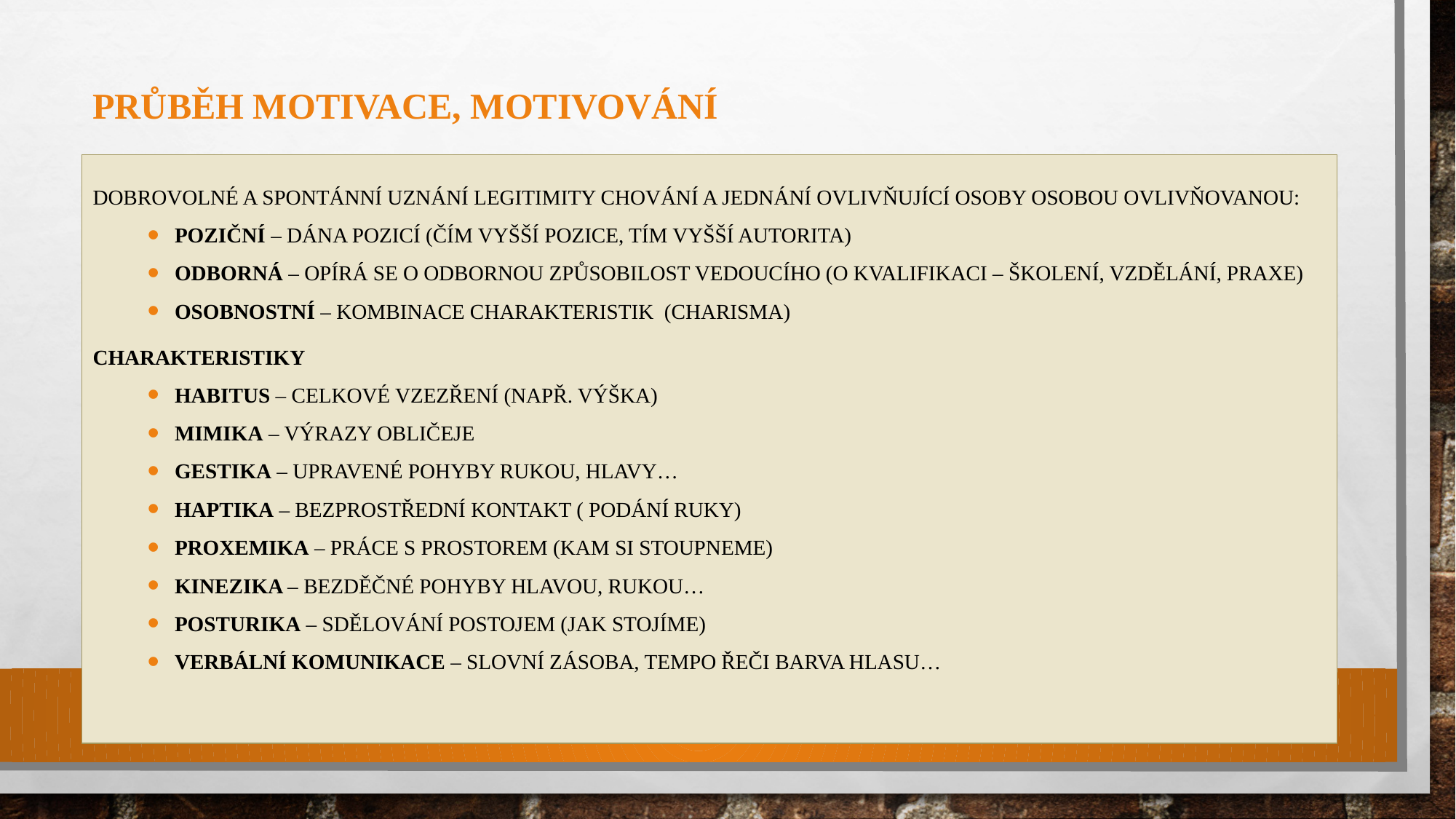

# Průběh motivace, motivování
Dobrovolné a spontánní uznání legitimity chování a jednání ovlivňující osoby osobou ovlivňovanou:
Poziční – dána pozicí (čím vyšší pozice, tím vyšší autorita)
Odborná – opírá se o odbornou způsobilost vedoucího (o kvalifikaci – školení, vzdělání, praxe)
Osobnostní – kombinace charakteristik  (charisma)
Charakteristiky
Habitus – celkové vzezření (např. výška)
Mimika – výrazy obličeje
Gestika – upravené pohyby rukou, hlavy…
HAPTIKA – BEZPROSTŘEDNÍ KONTAKT ( PODÁNÍ RUKY)
Proxemika – práce s prostorem (kam si stoupneme)
Kinezika – bezděčné pohyby hlavou, rukou…
Posturika – sdělování postojem (jak stojíme)
Verbální komunikace – slovní zásoba, tempo řeči barva hlasu…